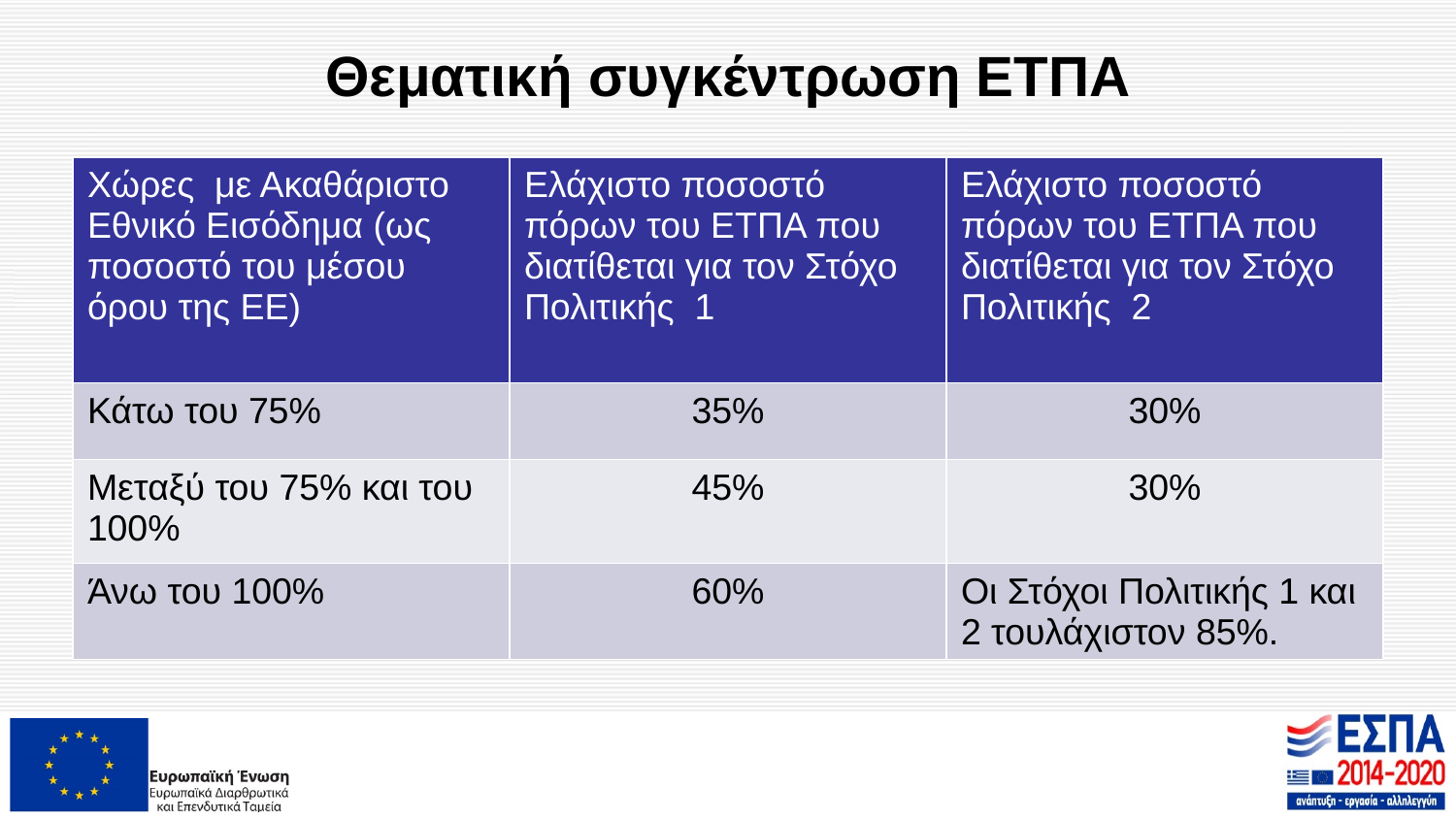

# Θεματική συγκέντρωση ΕΤΠΑ
| Χώρες με Ακαθάριστο Εθνικό Εισόδημα (ως ποσοστό του μέσου όρου της ΕΕ) | Ελάχιστο ποσοστό πόρων του ΕΤΠΑ που διατίθεται για τον Στόχο Πολιτικής 1 | Ελάχιστο ποσοστό πόρων του ΕΤΠΑ που διατίθεται για τον Στόχο Πολιτικής 2 |
| --- | --- | --- |
| Κάτω του 75% | 35% | 30% |
| Μεταξύ του 75% και του 100% | 45% | 30% |
| Άνω του 100% | 60% | Οι Στόχοι Πολιτικής 1 και 2 τουλάχιστον 85%. |